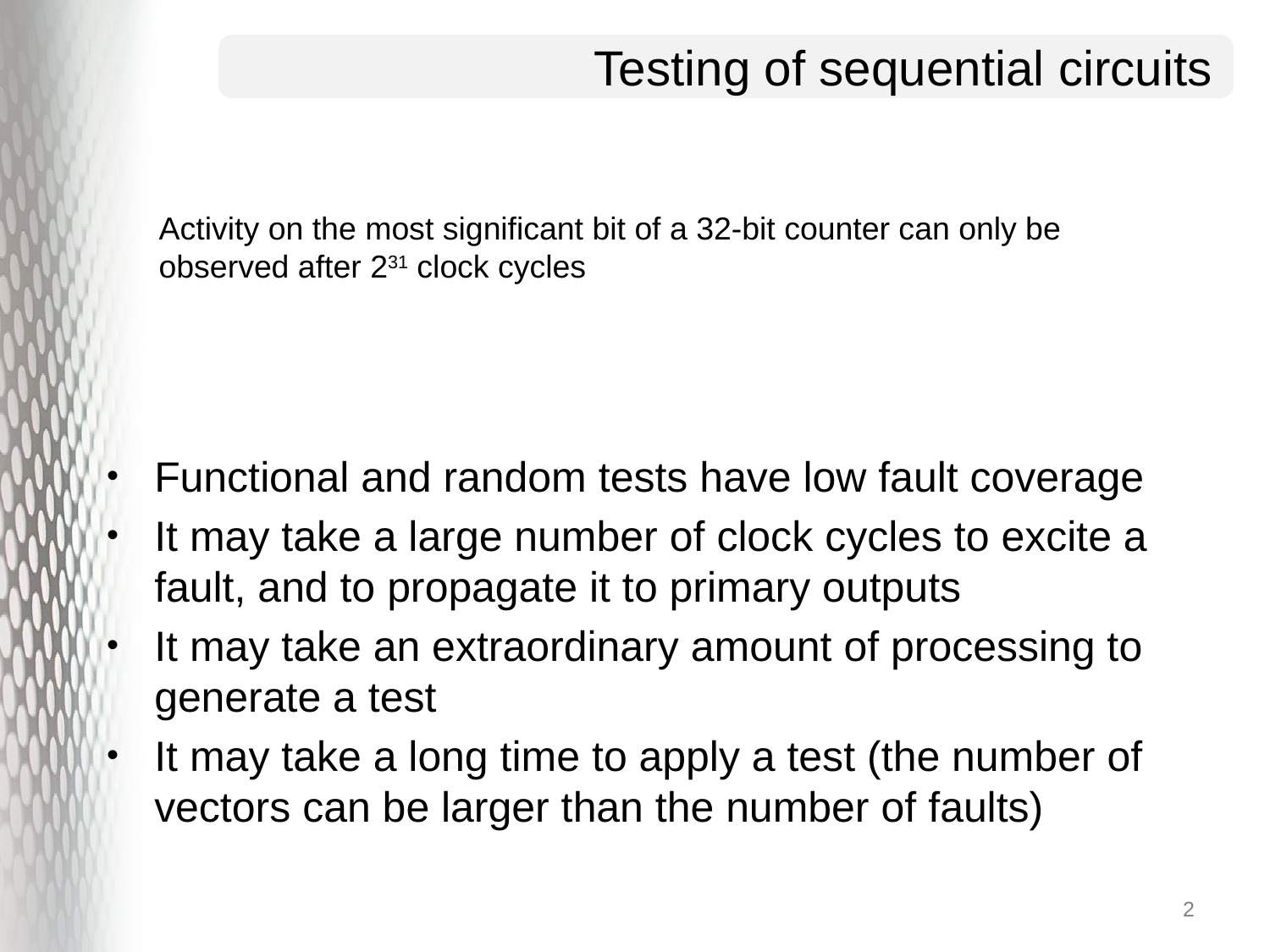

# Testing of sequential circuits
Activity on the most significant bit of a 32-bit counter can only be observed after 231 clock cycles
Functional and random tests have low fault coverage
It may take a large number of clock cycles to excite a fault, and to propagate it to primary outputs
It may take an extraordinary amount of processing to generate a test
It may take a long time to apply a test (the number of vectors can be larger than the number of faults)